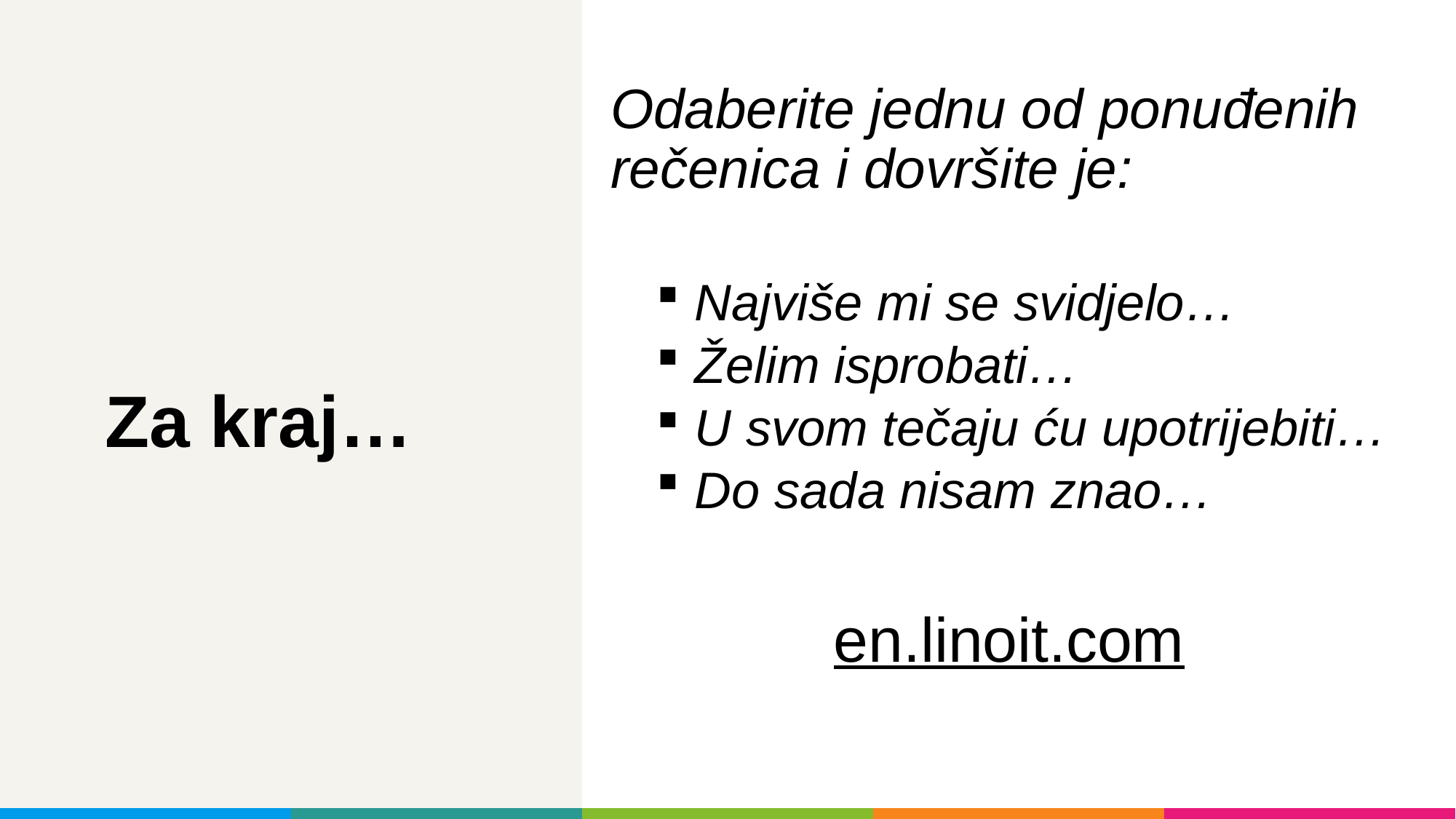

Odaberite jednu od ponuđenih rečenica i dovršite je:

Najviše mi se svidjelo…
Želim isprobati…
U svom tečaju ću upotrijebiti…
Do sada nisam znao…

en.linoit.com
# Za kraj…